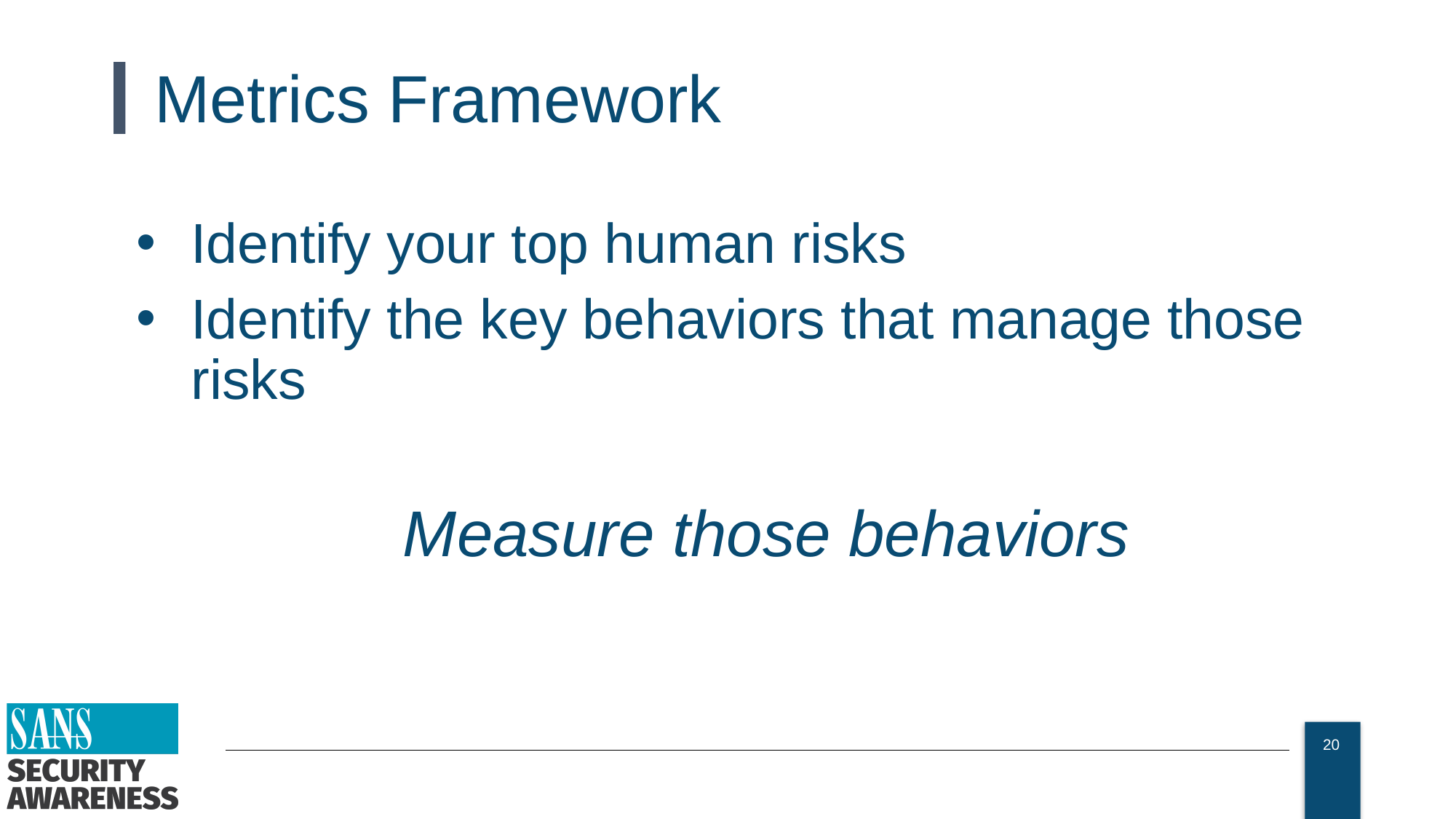

# Metrics Framework
Identify your top human risks
Identify the key behaviors that manage those risks

Measure those behaviors